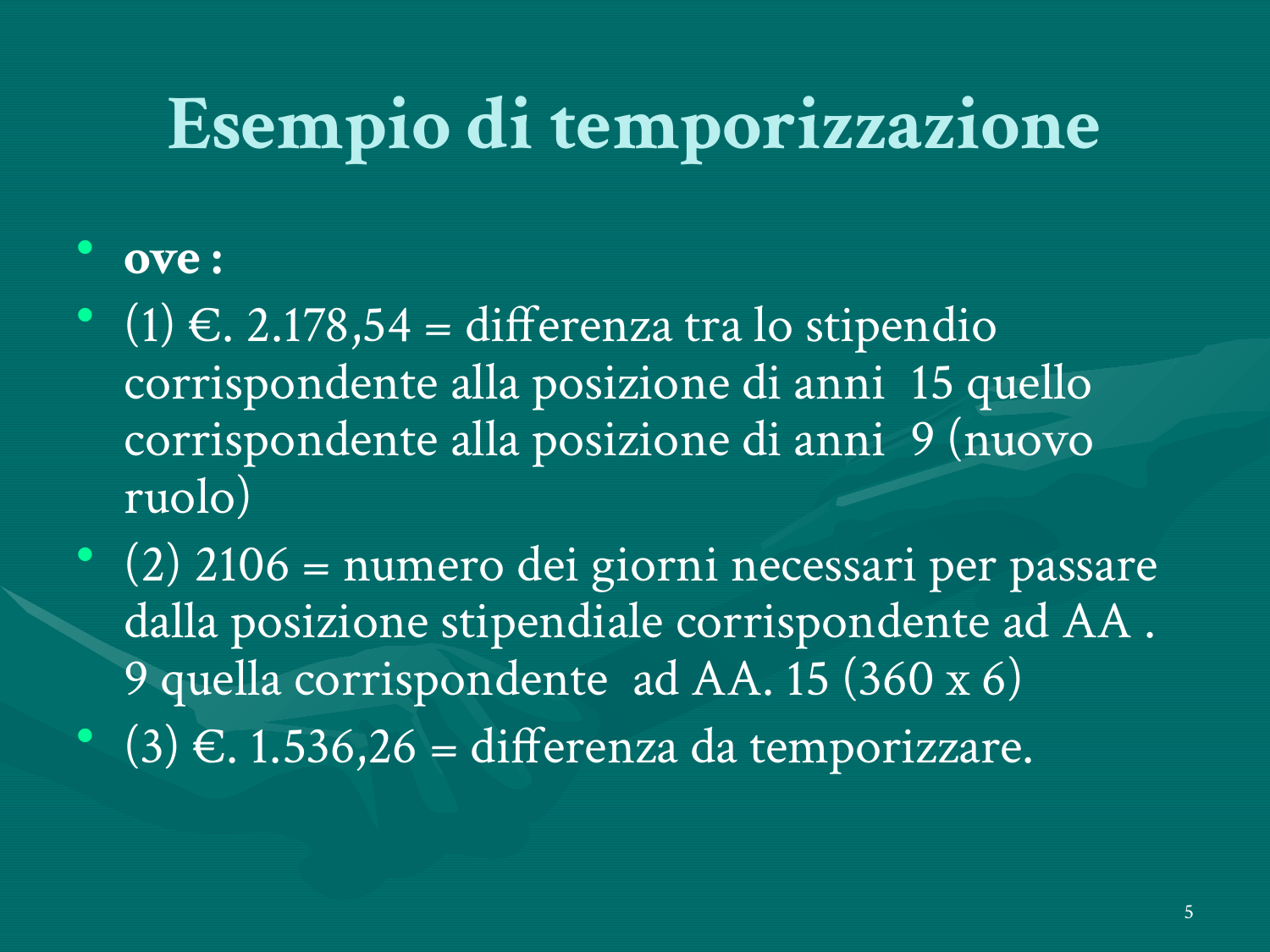

# Esempio di temporizzazione
ove :
(1) €. 2.178,54 = differenza tra lo stipendio corrispondente alla posizione di anni  15 quello corrispondente alla posizione di anni  9 (nuovo ruolo)
(2) 2106 = numero dei giorni necessari per passare dalla posizione stipendiale corrispondente ad AA . 9 quella corrispondente  ad AA. 15 (360 x 6)
(3) €. 1.536,26 = differenza da temporizzare.

5